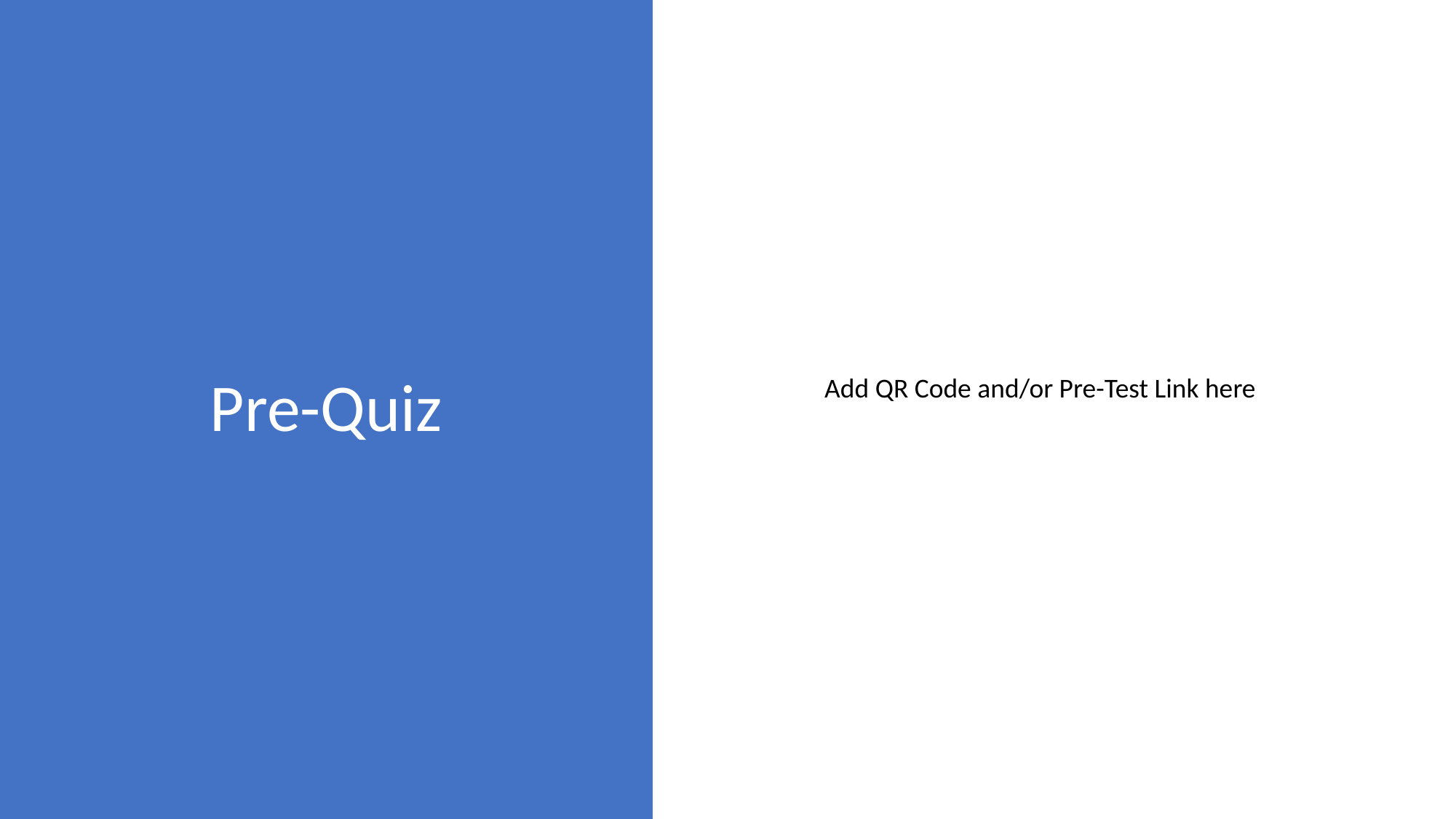

# Pre-Quiz
Add QR Code and/or Pre-Test Link here